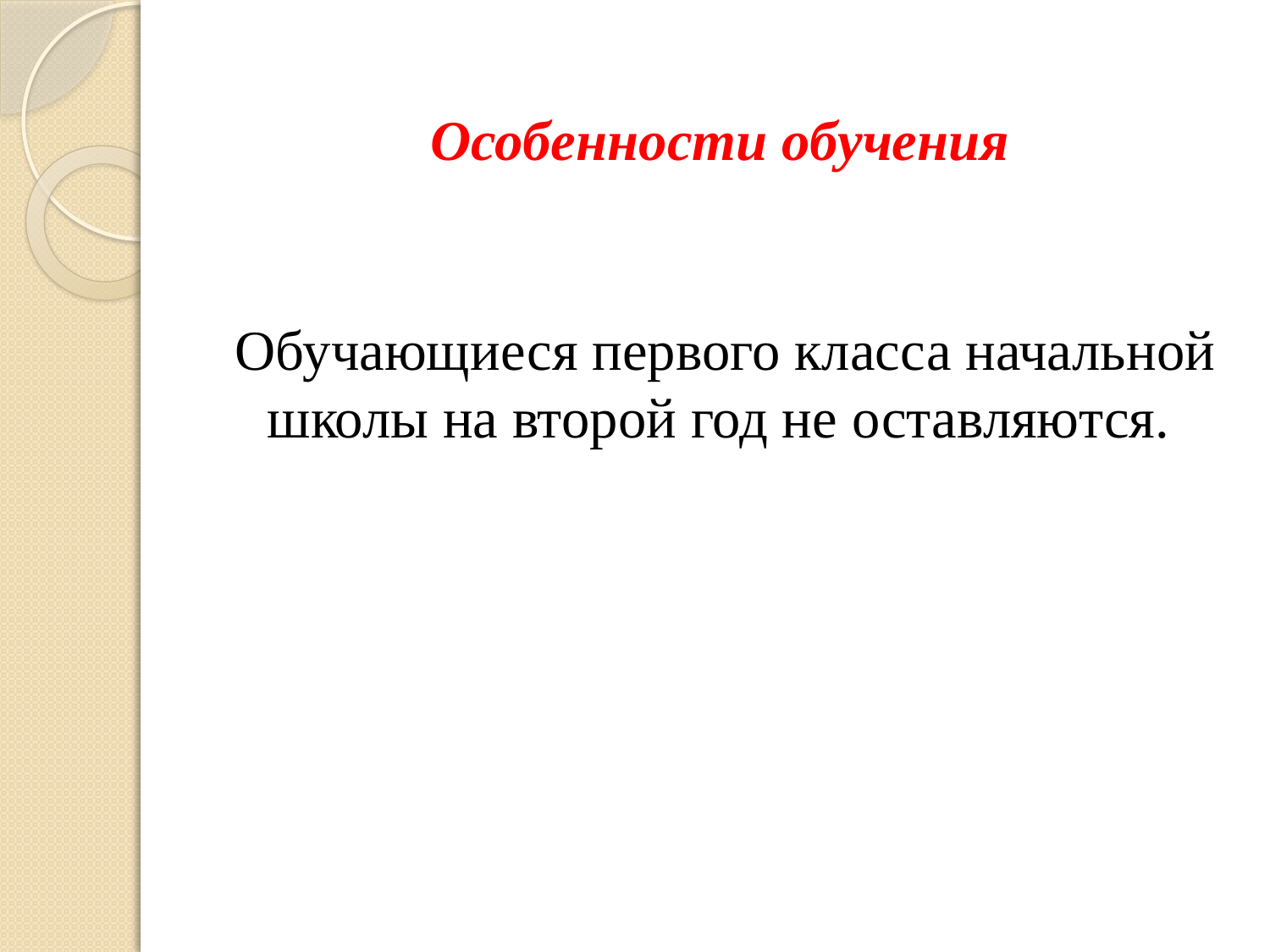

# Особенности обучения
Обучающиеся первого класса начальной школы на второй год не оставляются.